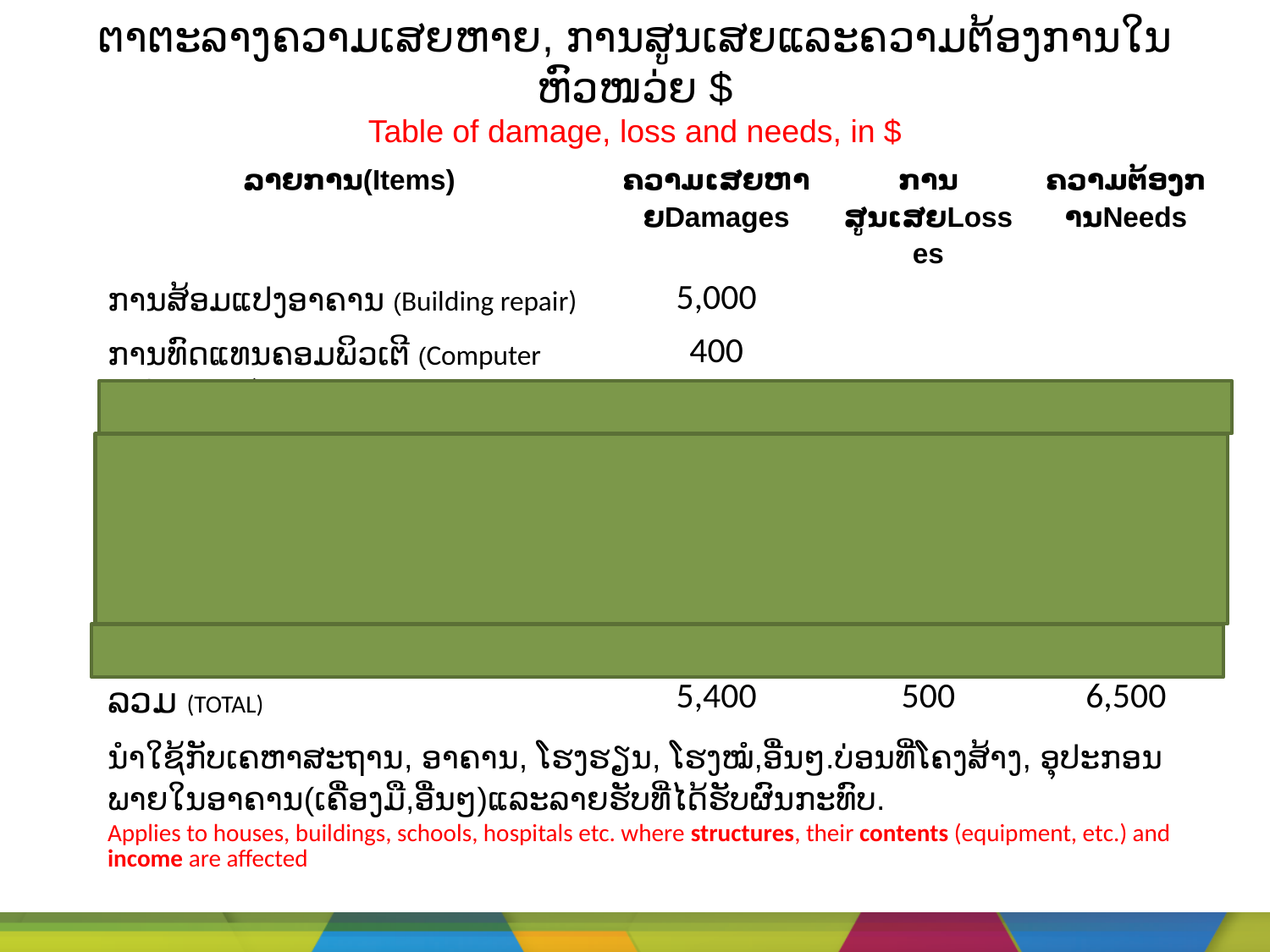

# ຕາຕະລາງຄວາມເສຍຫາຍ, ການສູນເສຍແລະຄວາມຕ້ອງການໃນຫົວໜວ່ຍ $ Table of damage, loss and needs, in $
| ລາຍການ(Items) | ຄວາມເສຍຫາຍDamages | ການສູນເສຍLosses | ຄວາມຕ້ອງການNeeds |
| --- | --- | --- | --- |
| ການສ້ອມແປງອາຄານ (Building repair) | 5,000 |  |  |
| ການທົດແທນຄອມພິວເຕີ (Computer replacement) | 400 |  |  |
| ລາຍຮັບ (Income) |  | 500 |  |
| ຄອມພິວເຕີໃໝ່ (New computer) |  |  | 1,200 |
| ການສ້ອມແປງ (Repair) |  |  | 5,000 |
| ການຕິດຕັ້ງໂຄງສ້າງທີແຂງແກ່ນ(ກົງເຫຼັກ) Retrofitting (iron bars) |  |  | 500 |
| ລວມ (TOTAL) | 5,400 | 500 | 6,500 |
| ນຳໃຊ້ກັບເຄຫາສະຖານ, ອາຄານ, ໂຮງຮຽນ, ໂຮງໝໍ,ອື່ນໆ.ບ່ອນທີ່ໂຄງສ້າງ, ອຸປະກອນພາຍໃນອາຄານ(ເຄື່ອງມື,ອື່ນໆ)ແລະລາຍຮັບທີ່ໄດ້ຮັບຜົນກະທົບ. Applies to houses, buildings, schools, hospitals etc. where structures, their contents (equipment, etc.) and income are affected |  |  |  |